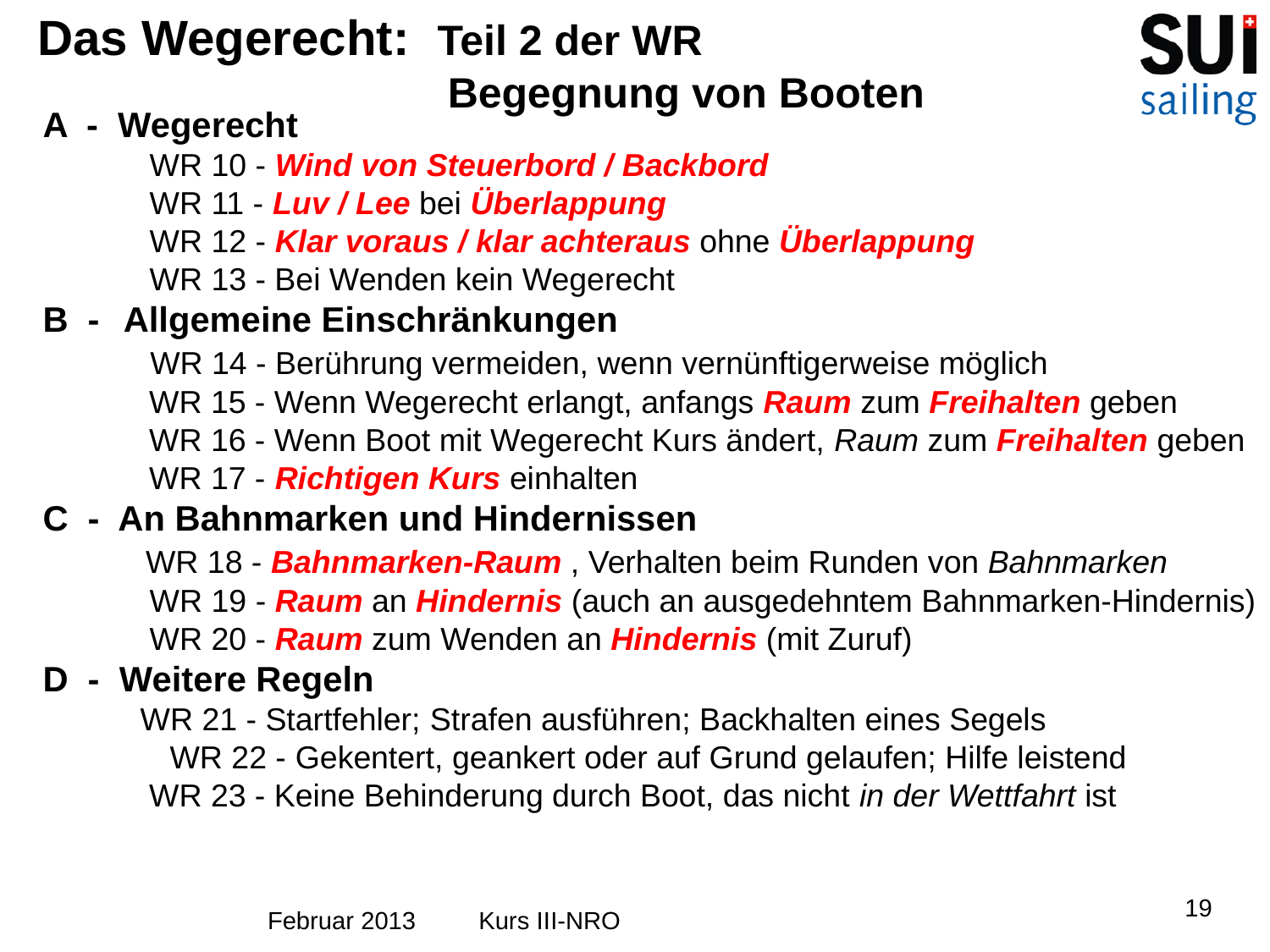

Das Wegerecht:  Teil 2 der WR
			   Begegnung von Booten

A  -  Wegerecht
            WR 10 - Wind von Steuerbord / Backbord
            WR 11 - Luv / Lee bei Überlappung
            WR 12 - Klar voraus / klar achteraus ohne Überlappung
            WR 13 - Bei Wenden kein Wegerecht
B  -   Allgemeine Einschränkungen
           WR 14 - Berührung vermeiden, wenn vernünftigerweise möglich
            WR 15 - Wenn Wegerecht erlangt, anfangs Raum zum Freihalten geben
            WR 16 - Wenn Boot mit Wegerecht Kurs ändert, Raum zum Freihalten geben
            WR 17 - Richtigen Kurs einhalten
C  -  An Bahnmarken und Hindernissen
           WR 18 - Bahnmarken-Raum , Verhalten beim Runden von Bahnmarken
            WR 19 - Raum an Hindernis (auch an ausgedehntem Bahnmarken-Hindernis)
            WR 20 - Raum zum Wenden an Hindernis (mit Zuruf)
D  -  Weitere Regeln
           WR 21 - Startfehler; Strafen ausführen; Backhalten eines Segels                  	WR 22 - Gekentert, geankert oder auf Grund gelaufen; Hilfe leistend
            WR 23 - Keine Behinderung durch Boot, das nicht in der Wettfahrt ist

19
Februar 2013         Kurs III-NRO